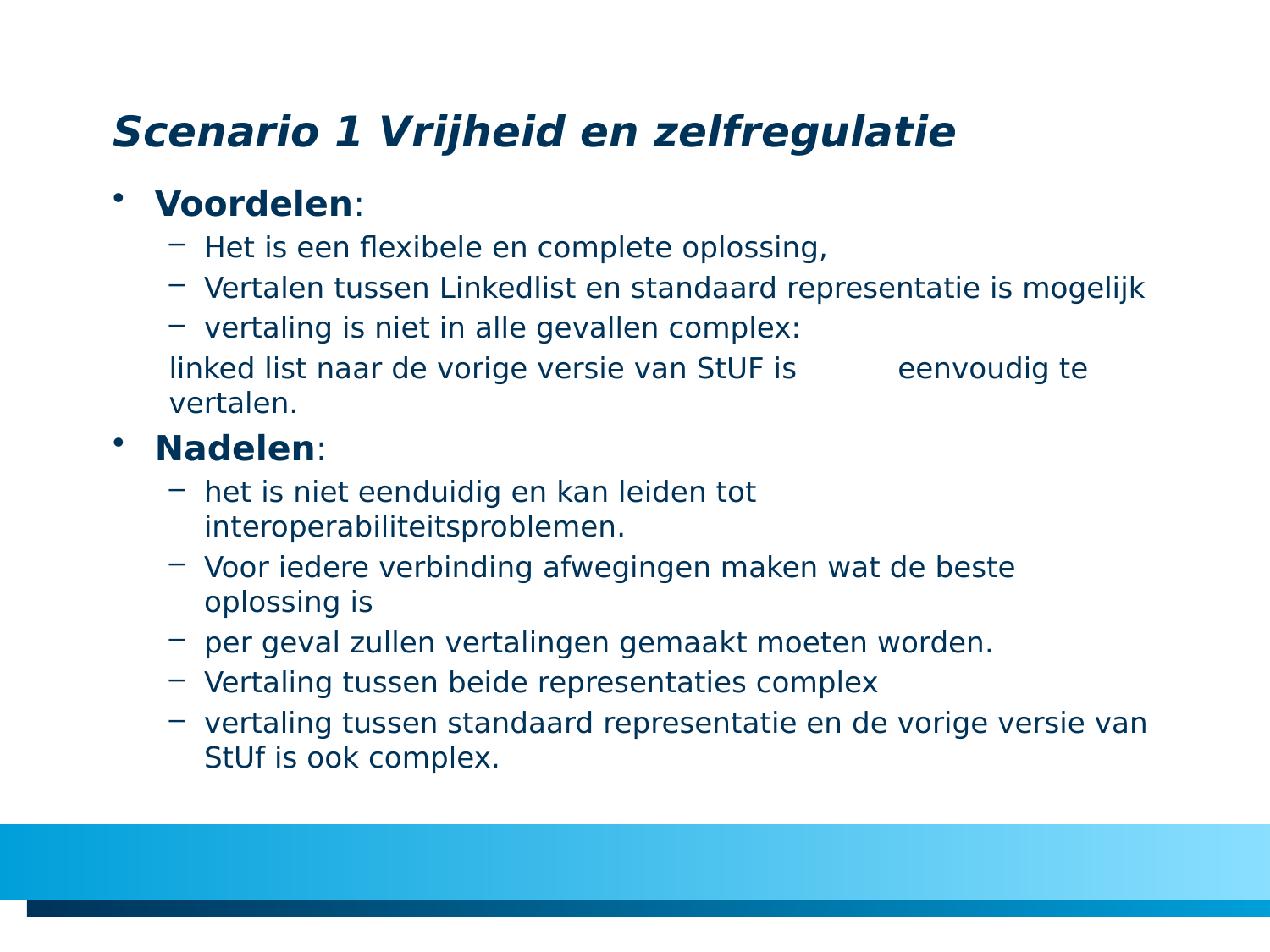

# Scenario 1 Vrijheid en zelfregulatie
Voordelen:
Het is een flexibele en complete oplossing,
Vertalen tussen Linkedlist en standaard representatie is mogelijk
vertaling is niet in alle gevallen complex:
	linked list naar de vorige versie van StUF is 	eenvoudig te vertalen.
Nadelen:
het is niet eenduidig en kan leiden tot interoperabiliteitsproblemen.
Voor iedere verbinding afwegingen maken wat de beste oplossing is
per geval zullen vertalingen gemaakt moeten worden.
Vertaling tussen beide representaties complex
vertaling tussen standaard representatie en de vorige versie van StUf is ook complex.